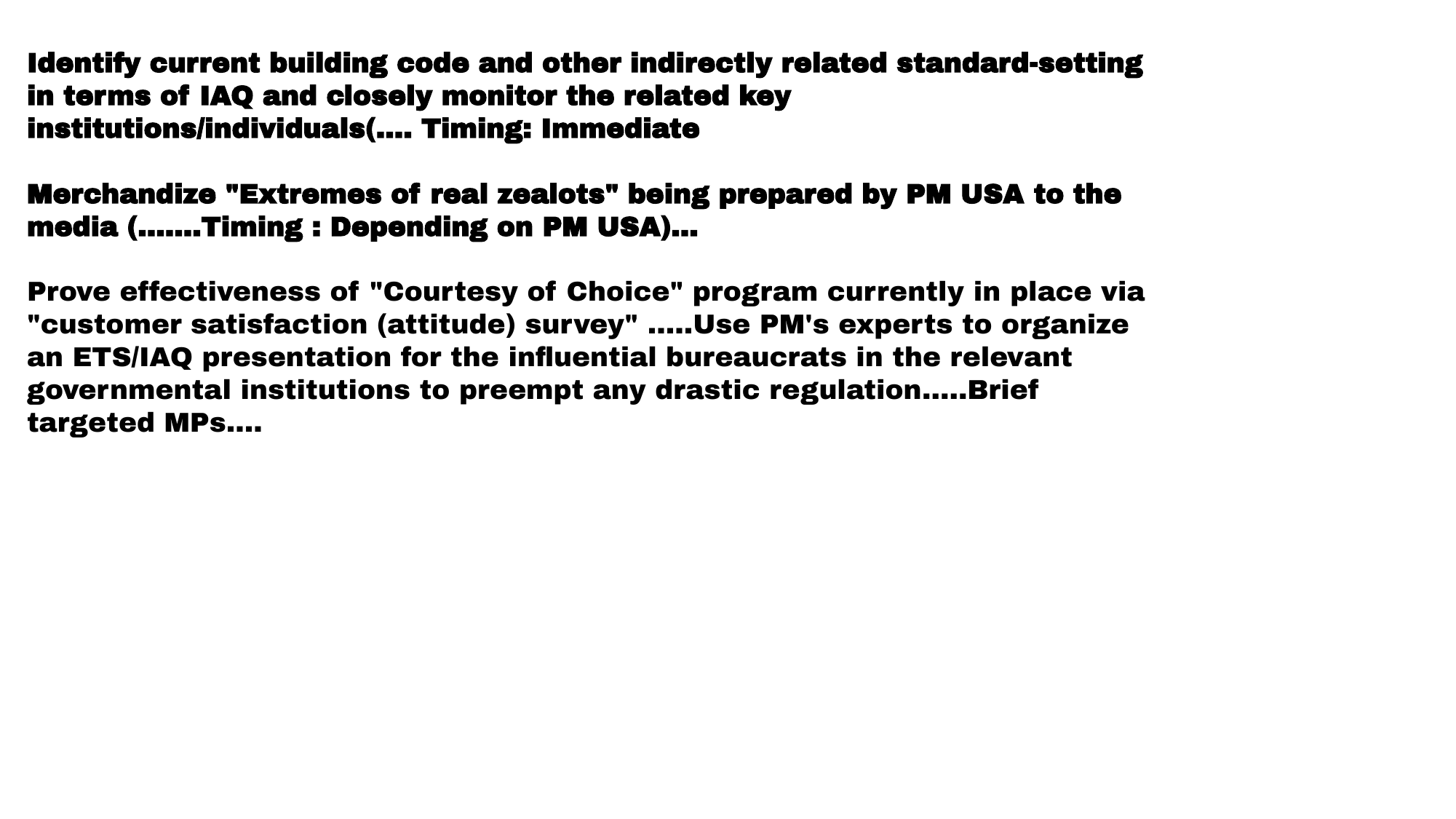

Identify current building code and other indirectly related standard-setting in terms of IAQ and closely monitor the related key institutions/individuals(…. Timing: Immediate

Merchandize "Extremes of real zealots" being prepared by PM USA to the media (…….Timing : Depending on PM USA)…

Prove effectiveness of "Courtesy of Choice" program currently in place via "customer satisfaction (attitude) survey" …..Use PM's experts to organize an ETS/IAQ presentation for the influential bureaucrats in the relevant governmental institutions to preempt any drastic regulation…..Brief targeted MPs….